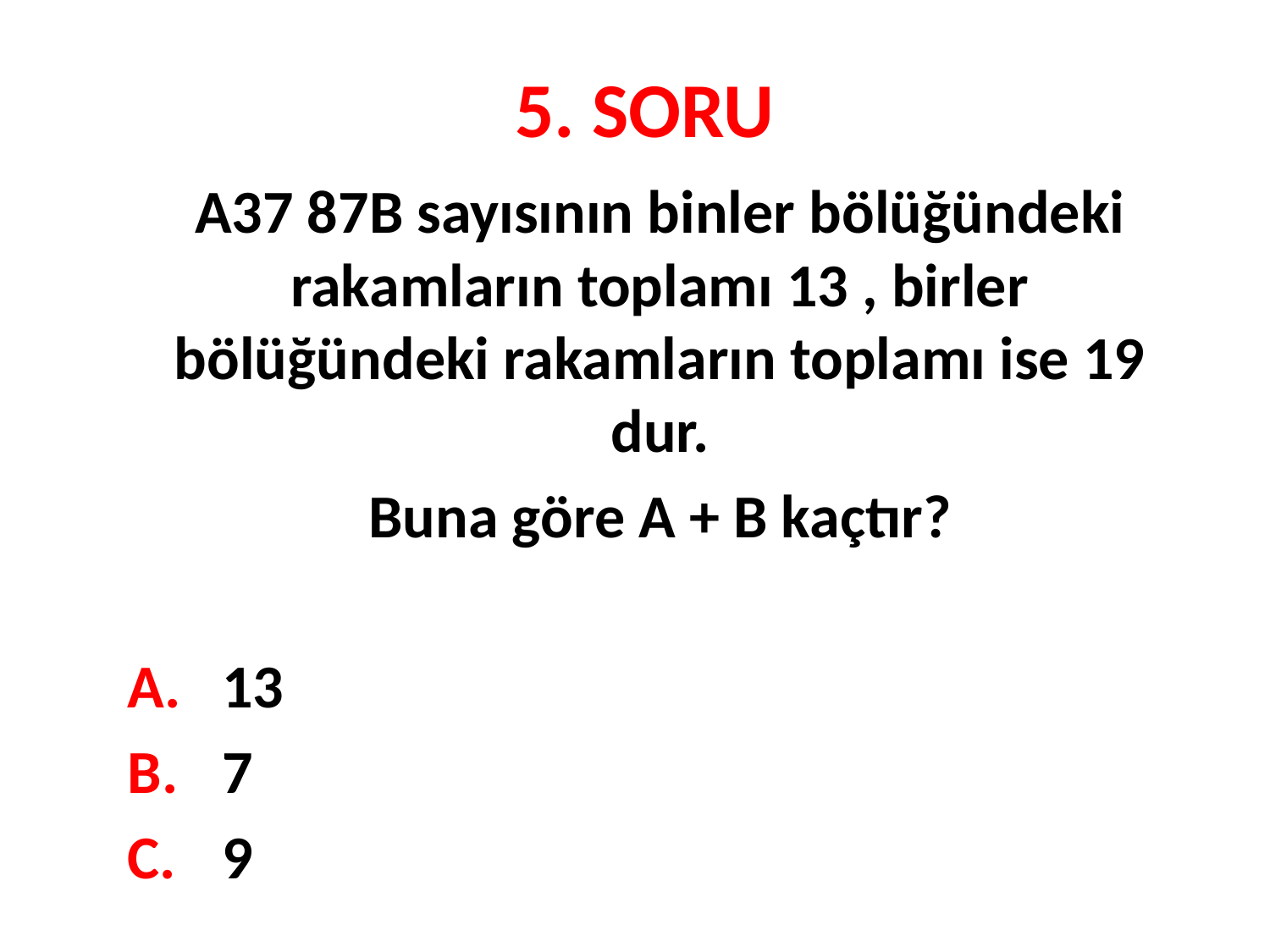

# 5. SORU
A37 87B sayısının binler bölüğündeki rakamların toplamı 13 , birler bölüğündeki rakamların toplamı ise 19 dur.
Buna göre A + B kaçtır?

13
7
9